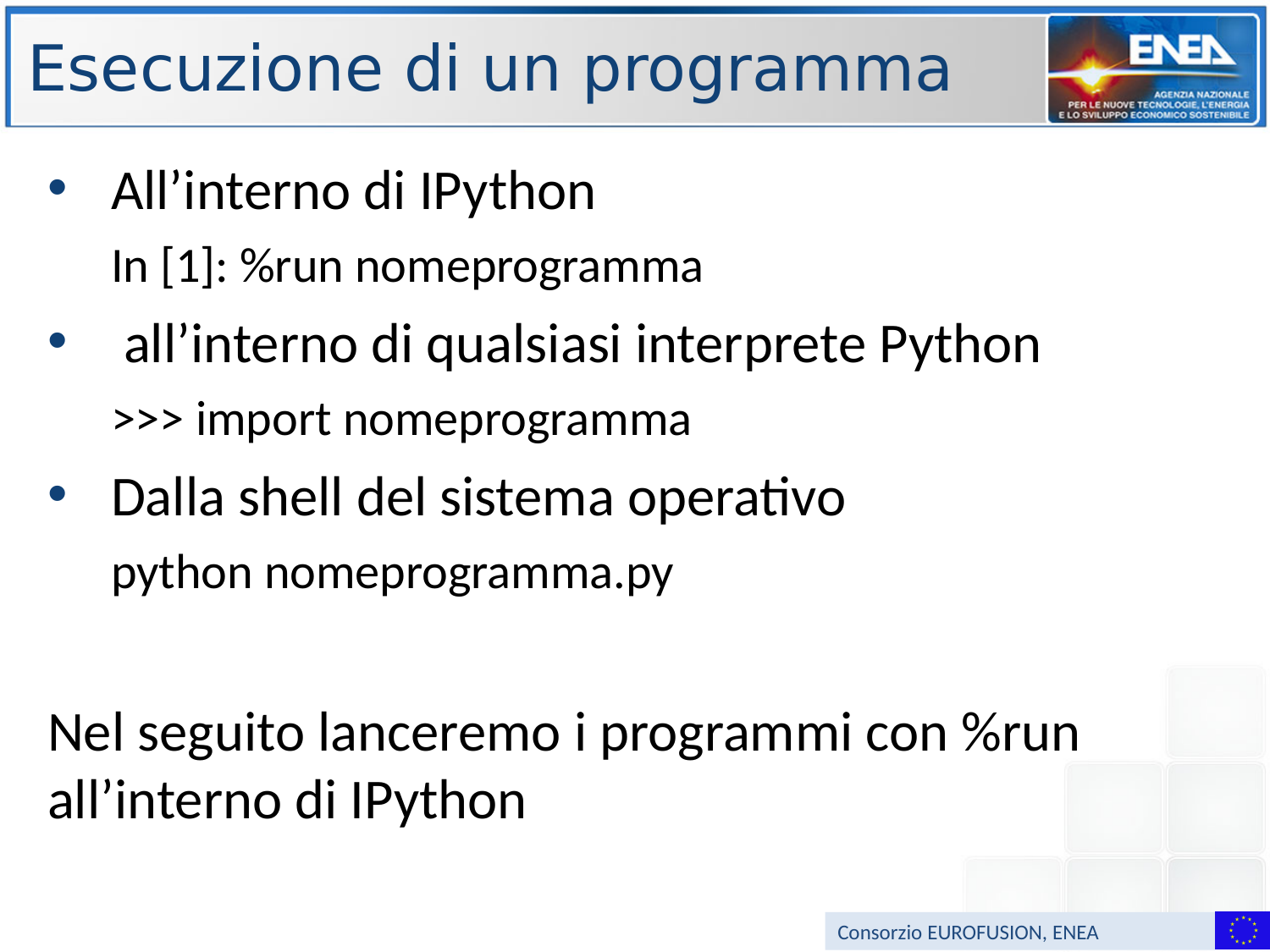

# Esecuzione di un programma
All’interno di IPython
In [1]: %run nomeprogramma
 all’interno di qualsiasi interprete Python
>>> import nomeprogramma
Dalla shell del sistema operativo
python nomeprogramma.py

Nel seguito lanceremo i programmi con %run all’interno di IPython